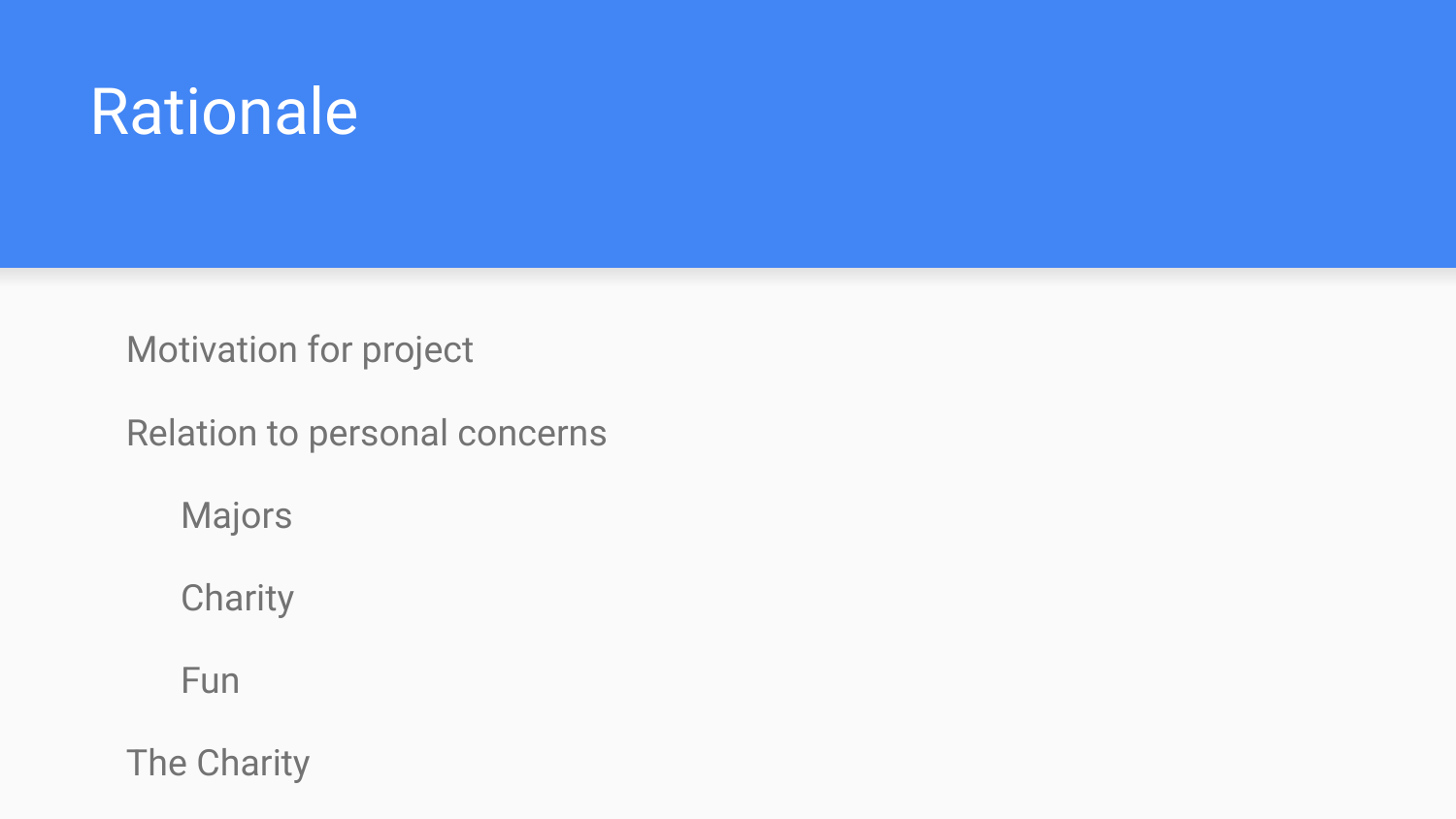

# Rationale

Motivation for project
Relation to personal concerns
Majors
Charity
Fun
The Charity
MedVet
SMGT 3920